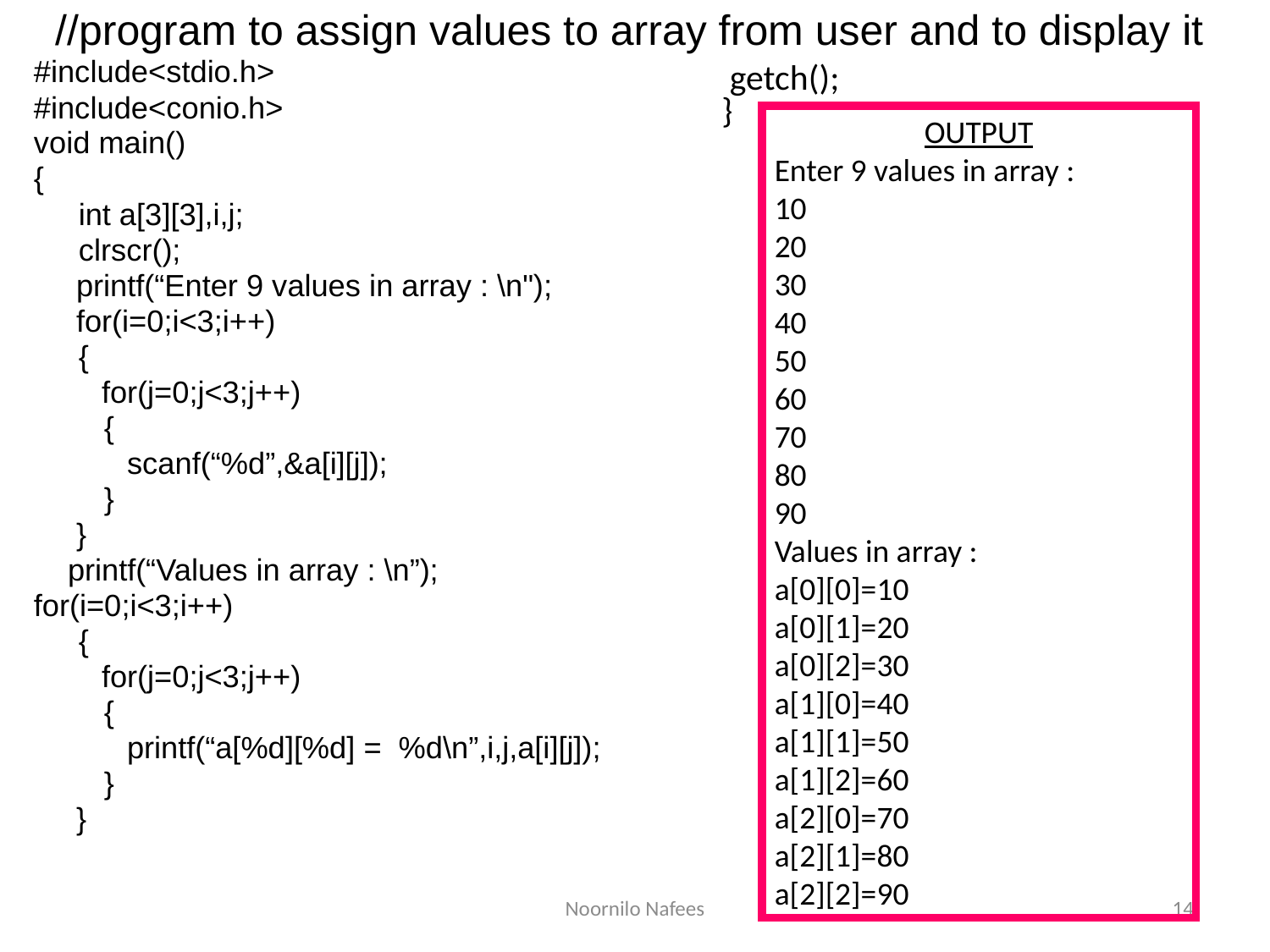

# //program to assign values to array from user and to display it
#include<stdio.h>
#include<conio.h>
void main()
{
	int a[3][3],i,j;
	clrscr();
     printf(“Enter 9 values in array : \n");
     for(i=0;i<3;i++)
	{
        for(j=0;j<3;j++)
	   {
           scanf(“%d”,&a[i][j]);
	   }
     }
    printf(“Values in array : \n”);
for(i=0;i<3;i++)
	{
        for(j=0;j<3;j++)
	   {
           printf(“a[%d][%d] =  %d\n”,i,j,a[i][j]);
	   }
     }

 getch();
}
OUTPUT
Enter 9 values in array :
10
20
30
40
50
60
70
80
90
Values in array :
a[0][0]=10
a[0][1]=20
a[0][2]=30
a[1][0]=40
a[1][1]=50
a[1][2]=60
a[2][0]=70
a[2][1]=80
a[2][2]=90
Noornilo Nafees
14